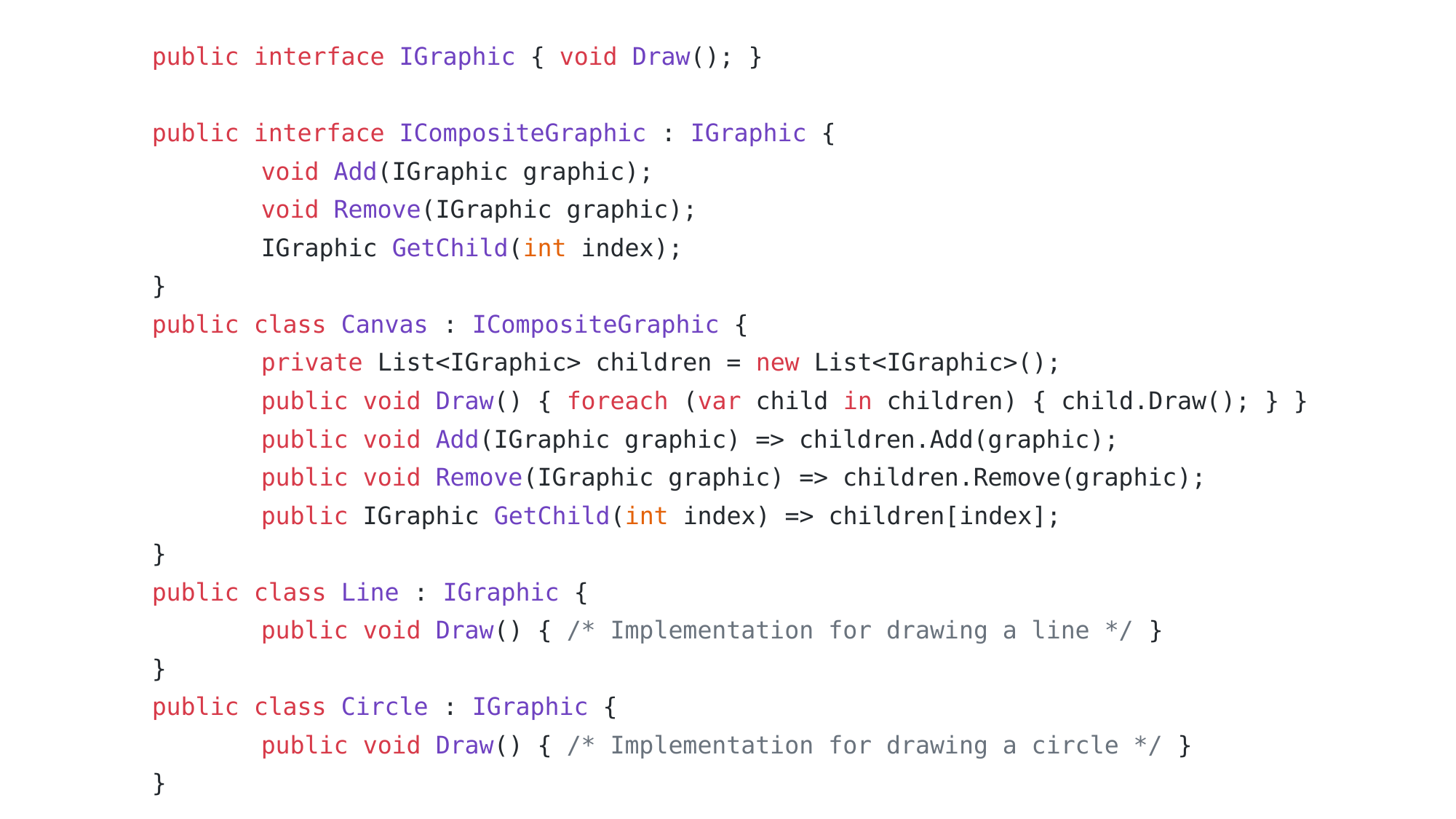

public interface IGraphic { void Draw(); }

public interface ICompositeGraphic : IGraphic {
	void Add(IGraphic graphic);
	void Remove(IGraphic graphic);
	IGraphic GetChild(int index);
}
public class Canvas : ICompositeGraphic {
	private List<IGraphic> children = new List<IGraphic>();
	public void Draw() { foreach (var child in children) { child.Draw(); } }
	public void Add(IGraphic graphic) => children.Add(graphic);
	public void Remove(IGraphic graphic) => children.Remove(graphic);
	public IGraphic GetChild(int index) => children[index];
}
public class Line : IGraphic {
	public void Draw() { /* Implementation for drawing a line */ }
}
public class Circle : IGraphic {
	public void Draw() { /* Implementation for drawing a circle */ }
}